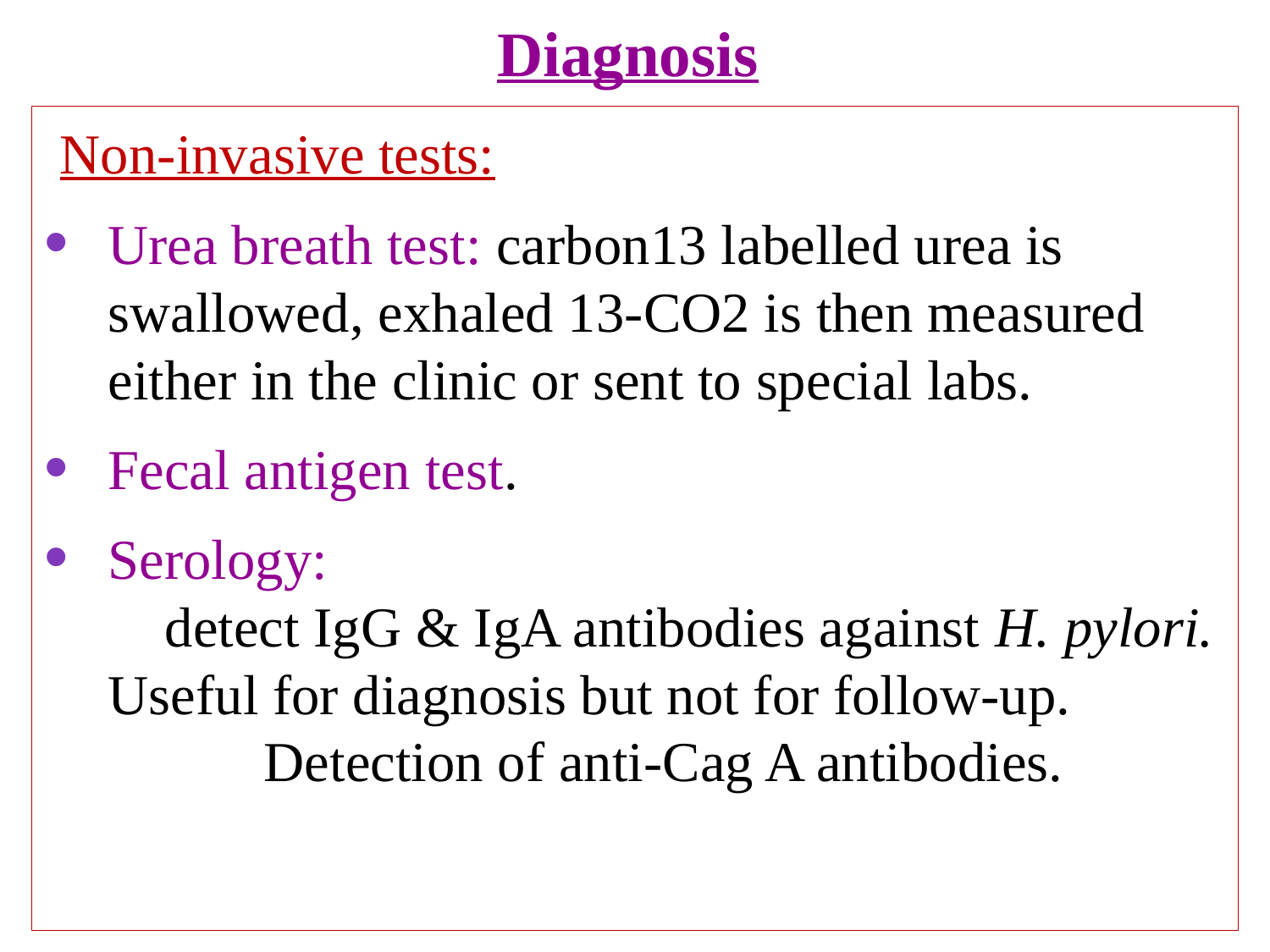

# Diagnosis
 Non-invasive tests:
Urea breath test: carbon13 labelled urea is swallowed, exhaled 13-CO2 is then measured either in the clinic or sent to special labs.
Fecal antigen test.
Serology:                                                                    detect IgG & IgA antibodies against H. pylori. Useful for diagnosis but not for follow-up.                      Detection of anti-Cag A antibodies.